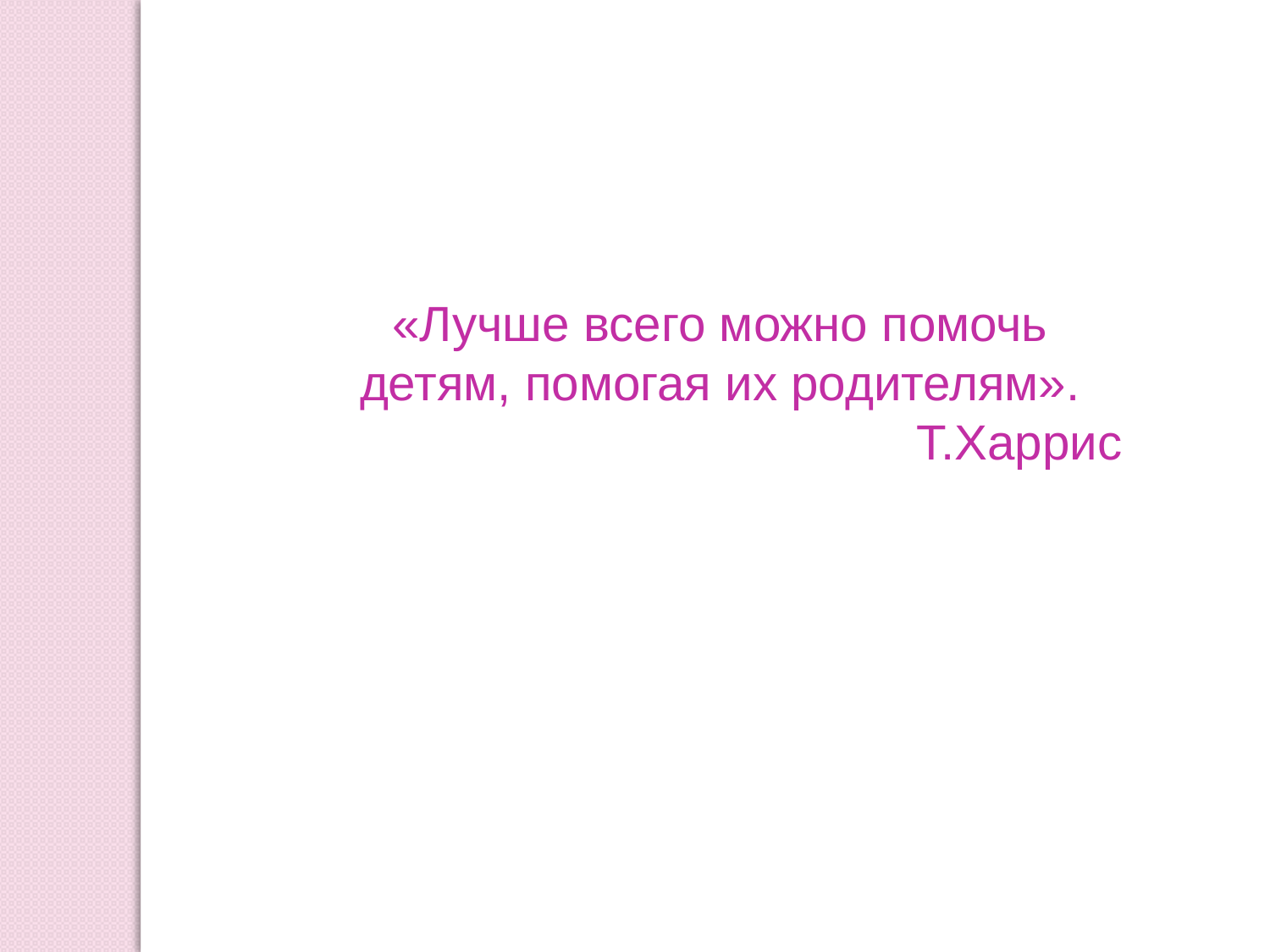

«Лучше всего можно помочь детям, помогая их родителям».
Т.Харрис